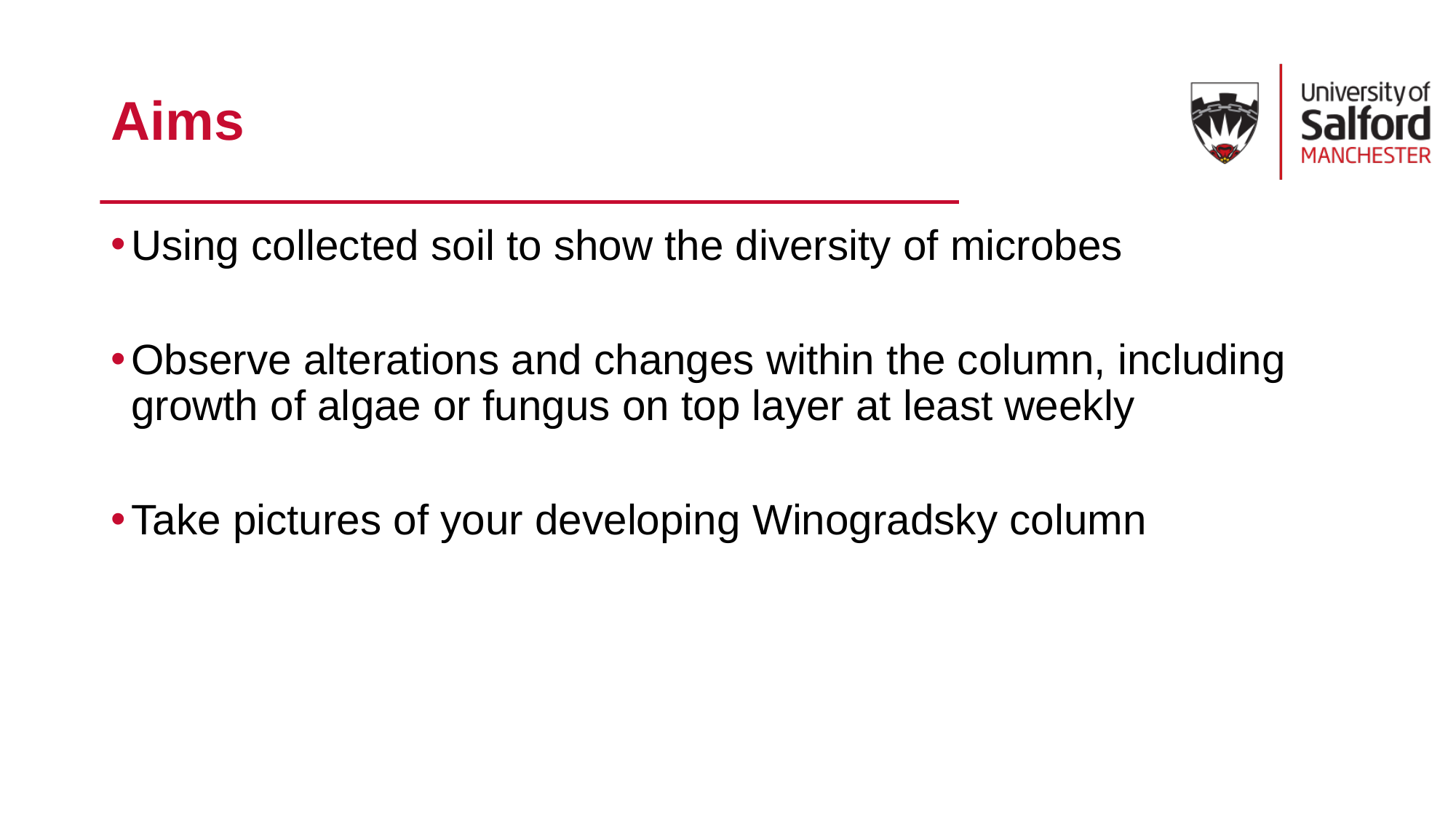

# Aims
Using collected soil to show the diversity of microbes

Observe alterations and changes within the column, including growth of algae or fungus on top layer at least weekly

Take pictures of your developing Winogradsky column